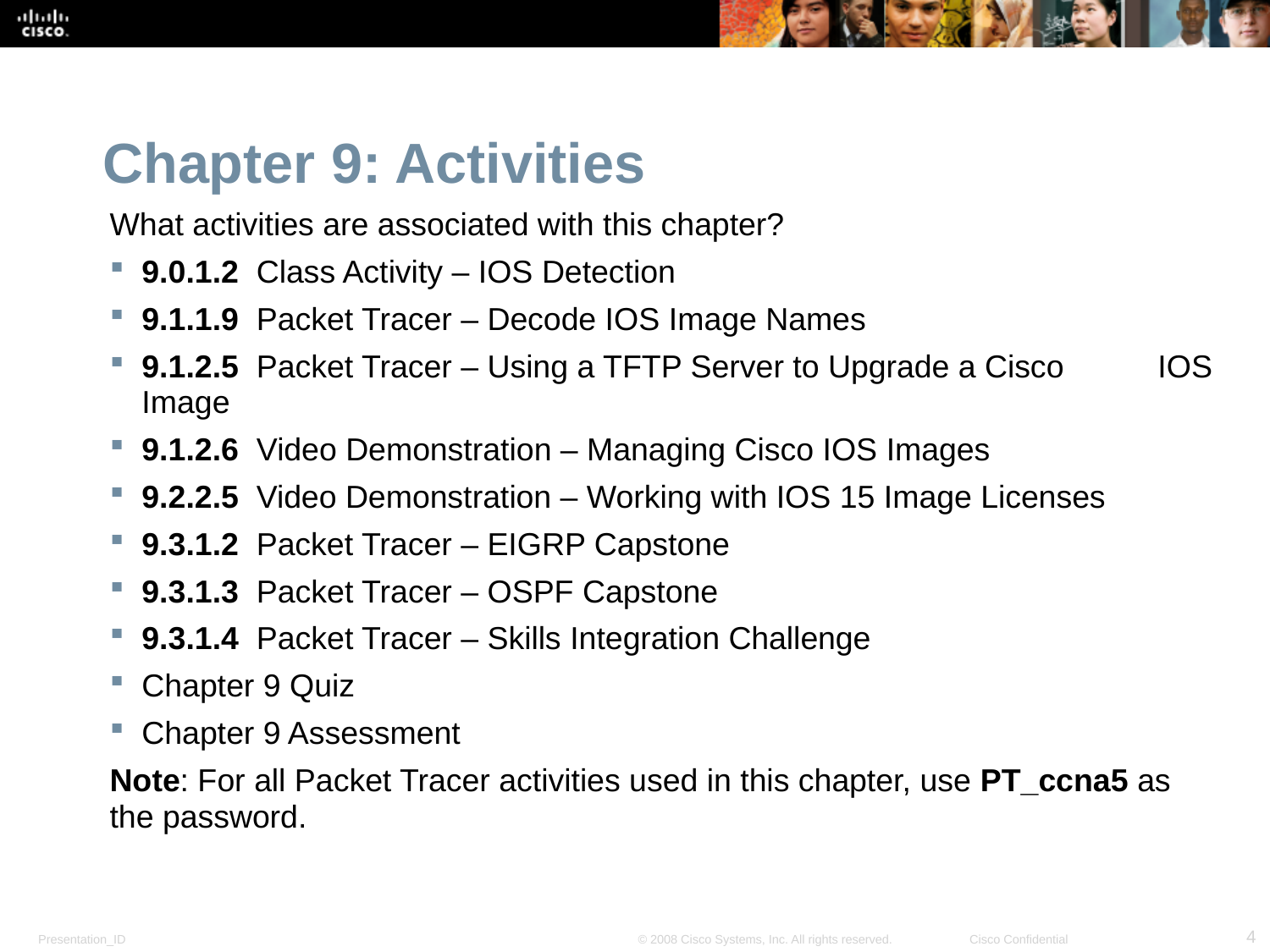

Chapter 9: Activities
What activities are associated with this chapter?
9.0.1.2  Class Activity – IOS Detection
9.1.1.9  Packet Tracer – Decode IOS Image Names
9.1.2.5  Packet Tracer – Using a TFTP Server to Upgrade a Cisco 	IOS Image
9.1.2.6  Video Demonstration – Managing Cisco IOS Images
9.2.2.5  Video Demonstration – Working with IOS 15 Image Licenses
9.3.1.2  Packet Tracer – EIGRP Capstone
9.3.1.3  Packet Tracer – OSPF Capstone
9.3.1.4  Packet Tracer – Skills Integration Challenge
Chapter 9 Quiz
Chapter 9 Assessment
Note: For all Packet Tracer activities used in this chapter, use PT_ccna5 as the password.